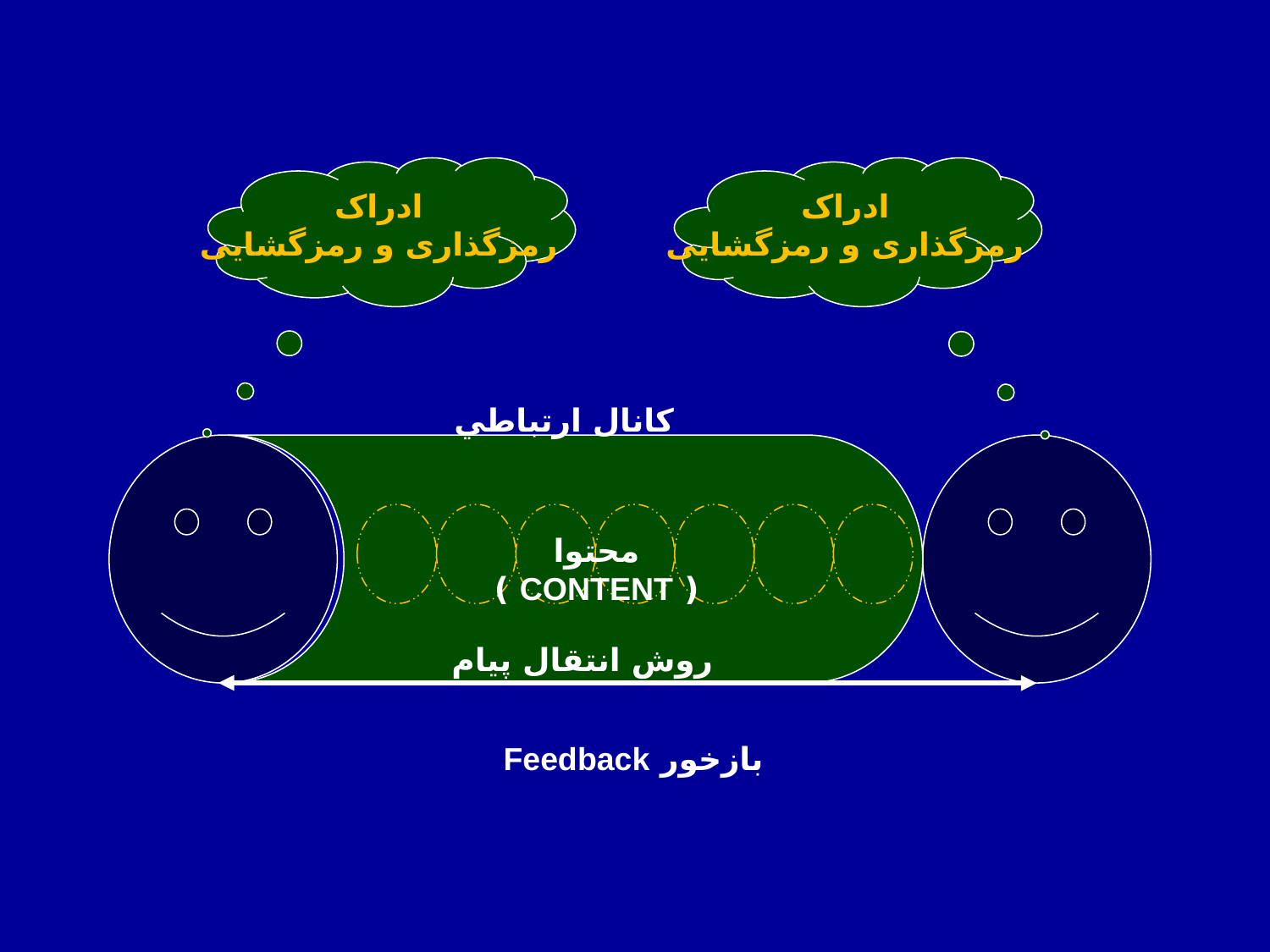

ادراک
رمزگذاری و رمزگشایی

ادراک
رمزگذاری و رمزگشایی
كانال ارتباطي

محتوا ( CONTENT )
روش انتقال پيام
بازخور Feedback